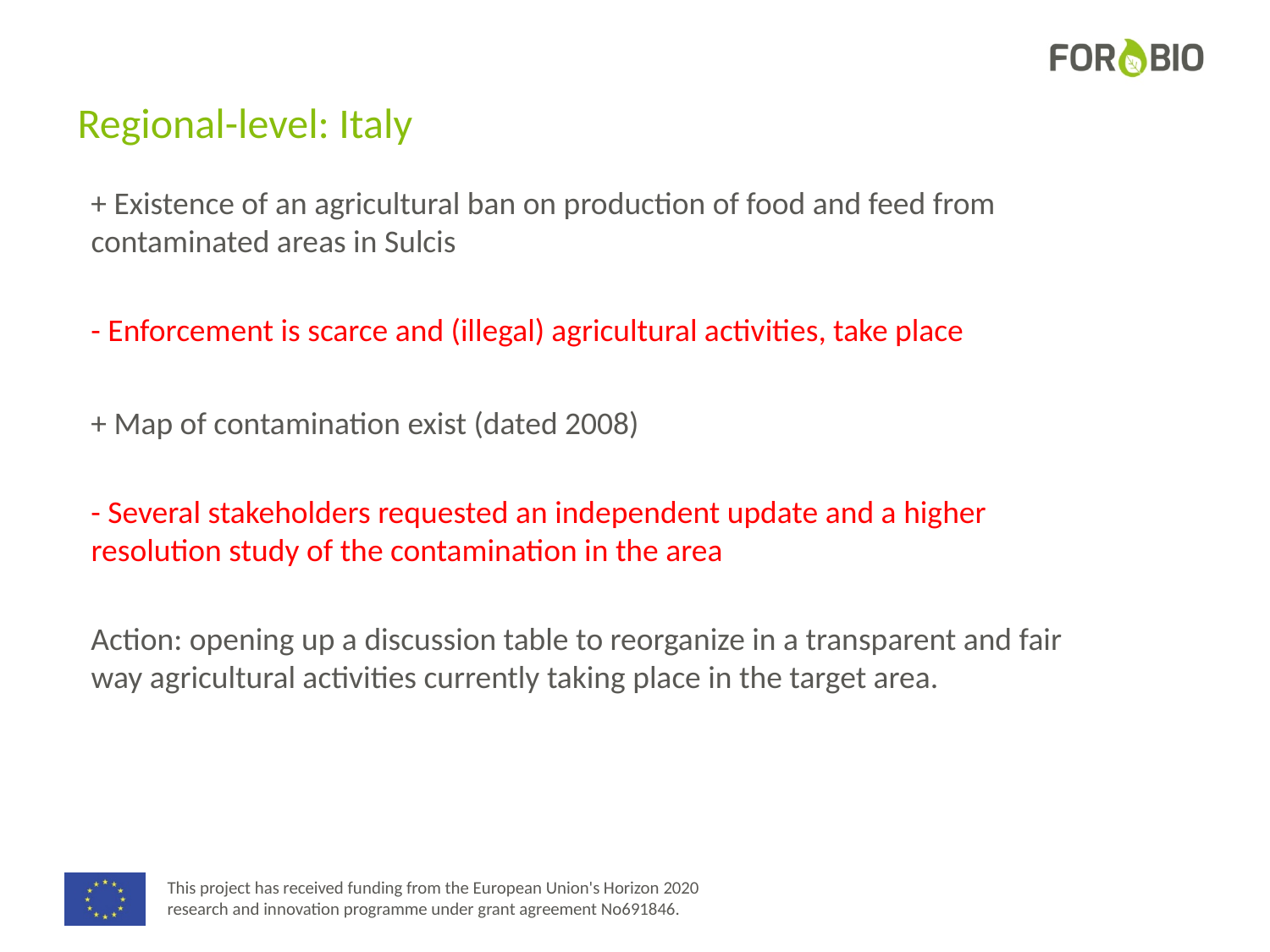

# Regional-level: Italy
+ Existence of an agricultural ban on production of food and feed from contaminated areas in Sulcis

- Enforcement is scarce and (illegal) agricultural activities, take place

+ Map of contamination exist (dated 2008)

- Several stakeholders requested an independent update and a higher resolution study of the contamination in the area

Action: opening up a discussion table to reorganize in a transparent and fair way agricultural activities currently taking place in the target area.